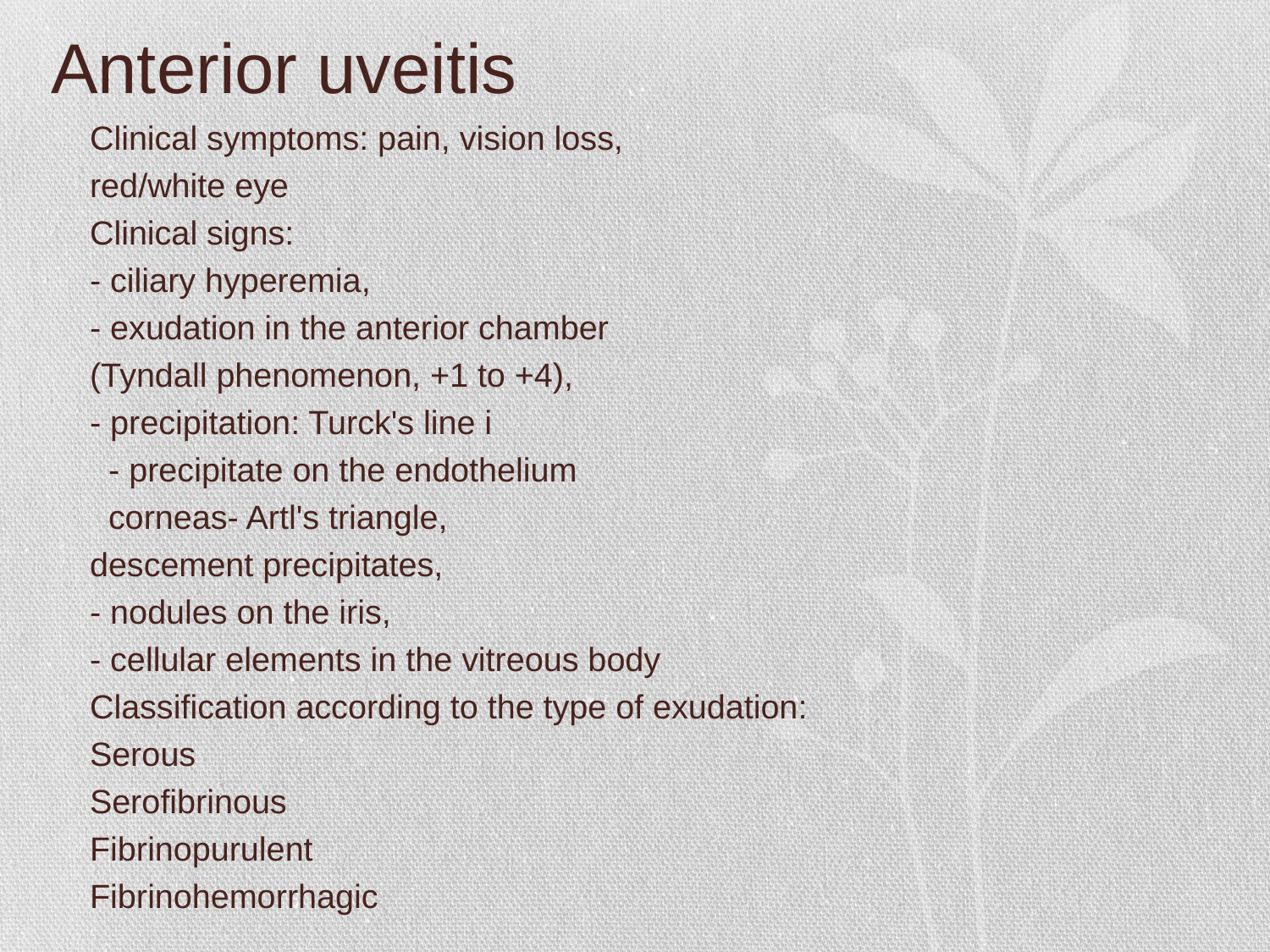

# Anterior uveitis

Clinical symptoms: pain, vision loss,
red/white eye
Clinical signs:
- ciliary hyperemia,
- exudation in the anterior chamber
(Tyndall phenomenon, +1 to +4),
- precipitation: Turck's line i
  - precipitate on the endothelium
  corneas- Artl's triangle,
descement precipitates,
- nodules on the iris,
- cellular elements in the vitreous body
Classification according to the type of exudation:
Serous
Serofibrinous
Fibrinopurulent
Fibrinohemorrhagic

Серозни

Фибринозни

Хеморагични

Пурулентни